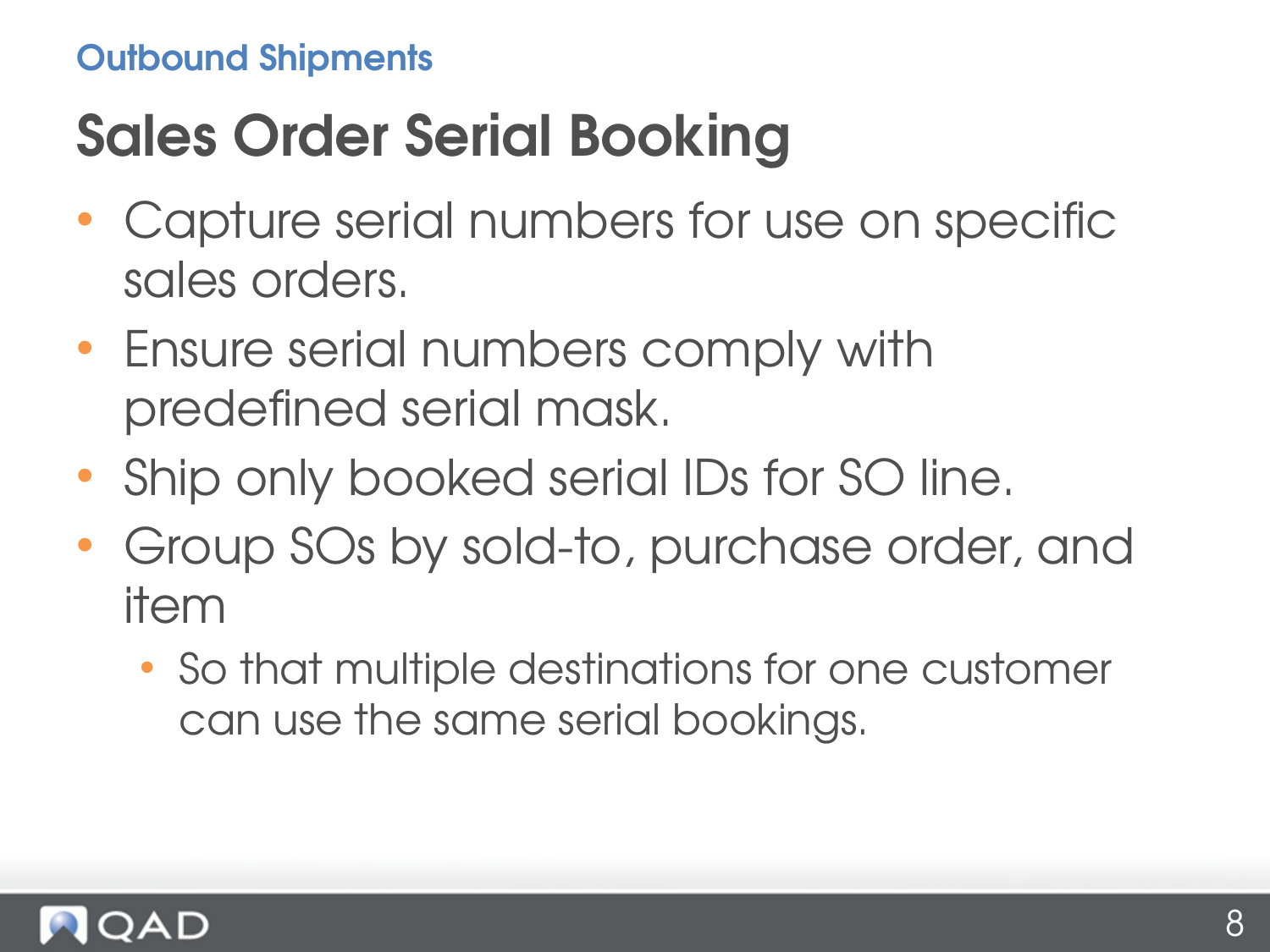

Outbound Shipments
# Sales Order Serial Booking
Capture serial numbers for use on specific sales orders.
Ensure serial numbers comply with predefined serial mask.
Ship only booked serial IDs for SO line.
Group SOs by sold-to, purchase order, and item
So that multiple destinations for one customer can use the same serial bookings.

8